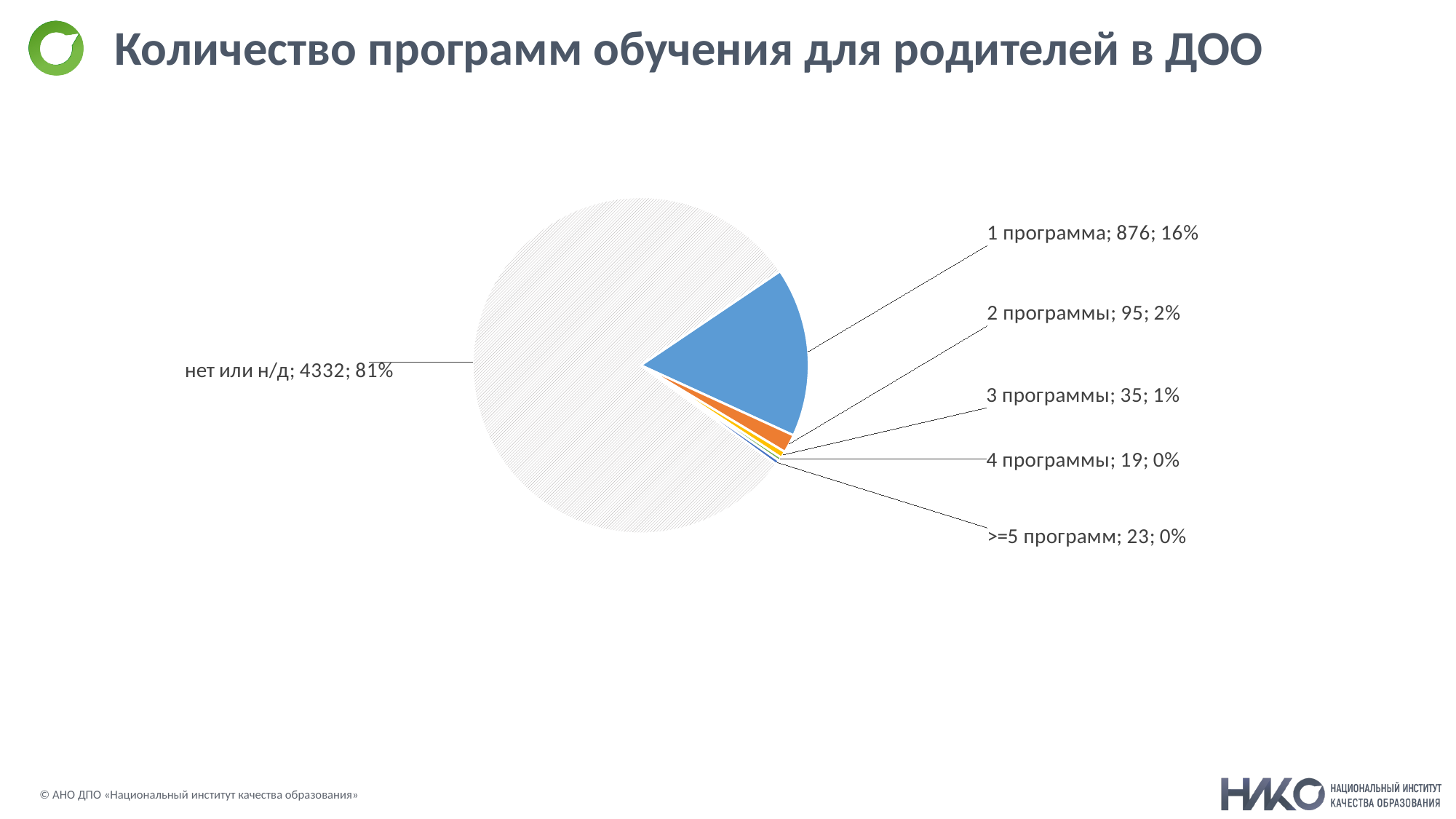

# Количество программ обучения для родителей в ДОО

### Chart

| Category |  |
|---|---|
| 1 программа | 876.0 |
| 2 программы | 95.0 |
| 3 программы | 35.0 |
| 4 программы | 19.0 |
| >=5 программ | 23.0 |
| нет или н/д | 4332.0 |